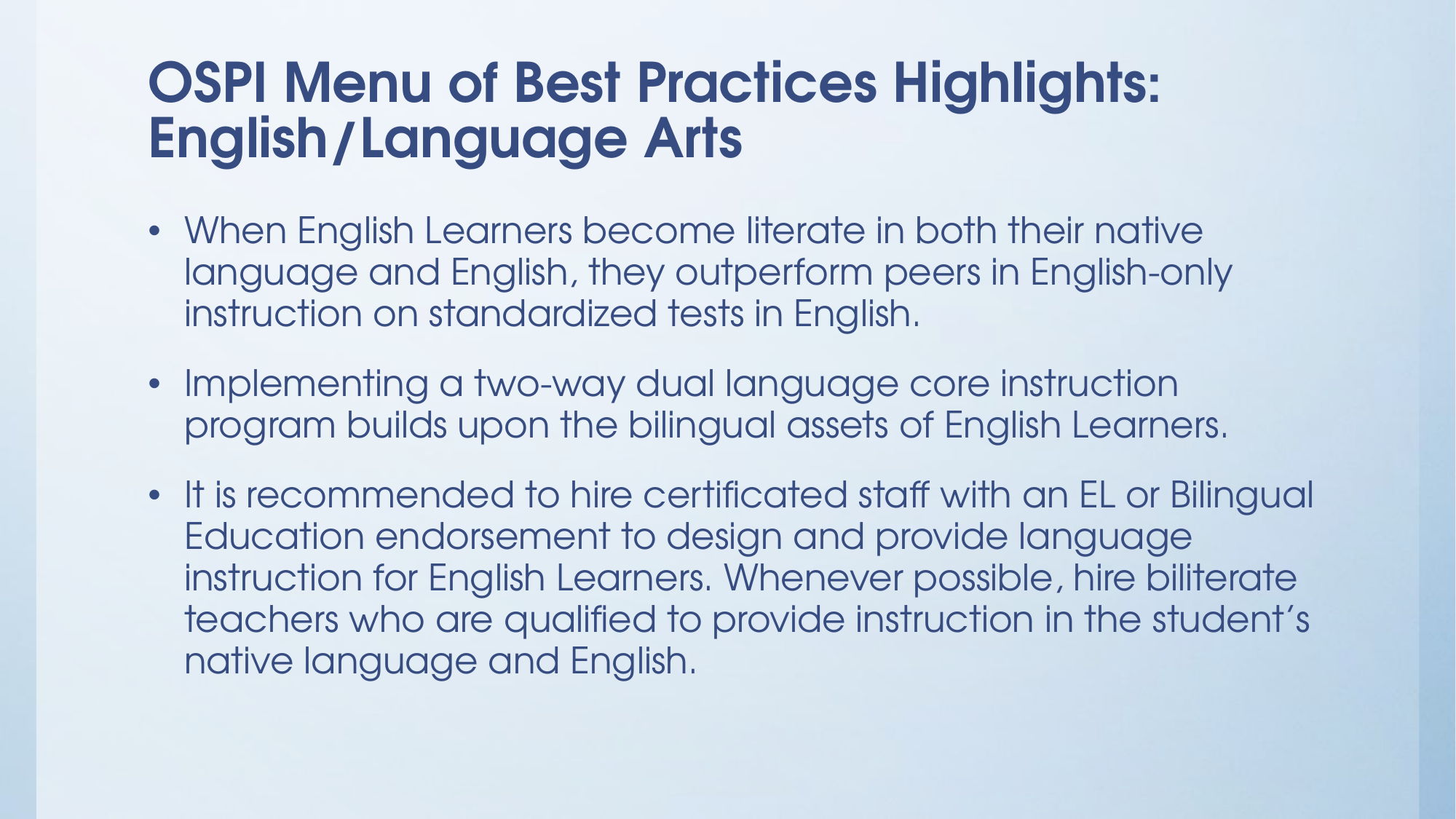

# OSPI Menu of Best Practices Highlights: English/Language Arts
When English Learners become literate in both their native language and English, they outperform peers in English-only instruction on standardized tests in English.
Implementing a two-way dual language core instruction program builds upon the bilingual assets of English Learners.
It is recommended to hire certificated staff with an EL or Bilingual Education endorsement to design and provide language instruction for English Learners. Whenever possible, hire biliterate teachers who are qualified to provide instruction in the student’s native language and English.